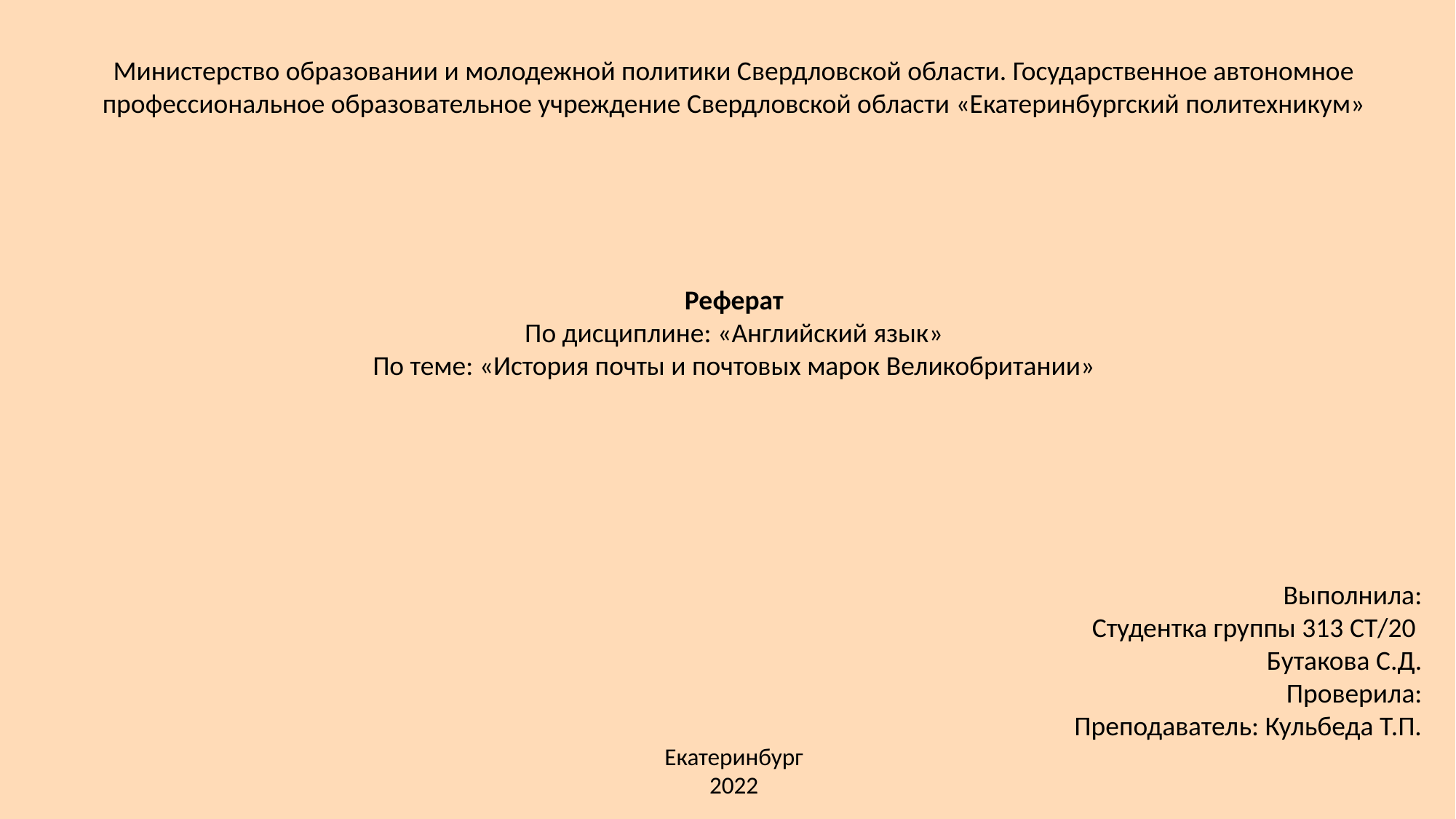

Министерство образовании и молодежной политики Свердловской области. Государственное автономное профессиональное образовательное учреждение Свердловской области «Екатеринбургский политехникум»

Реферат
По дисциплине: «Английский язык»
По теме: «История почты и почтовых марок Великобритании»

Выполнила:
Студентка группы 313 СТ/20
Бутакова С.Д.
Проверила:
Преподаватель: Кульбеда Т.П.
Екатеринбург
2022